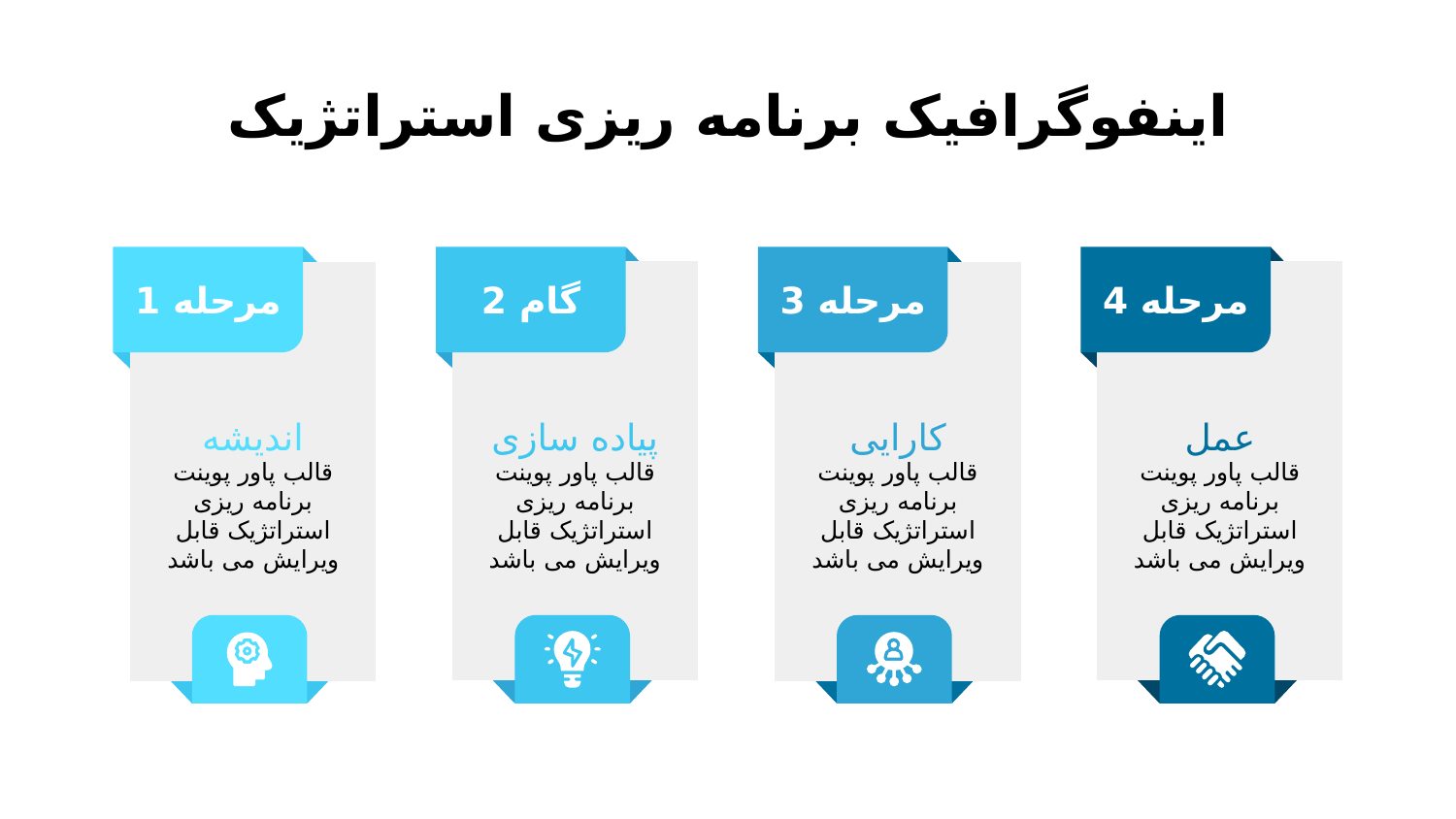

# اینفوگرافیک برنامه ریزی استراتژیک
مرحله 1

گام 2

مرحله 3

مرحله 4

اندیشه
پیاده سازی
عمل
کارایی
قالب پاور پوینت برنامه ریزی استراتژیک قابل ویرایش می باشد
قالب پاور پوینت برنامه ریزی استراتژیک قابل ویرایش می باشد
قالب پاور پوینت برنامه ریزی استراتژیک قابل ویرایش می باشد
قالب پاور پوینت برنامه ریزی استراتژیک قابل ویرایش می باشد